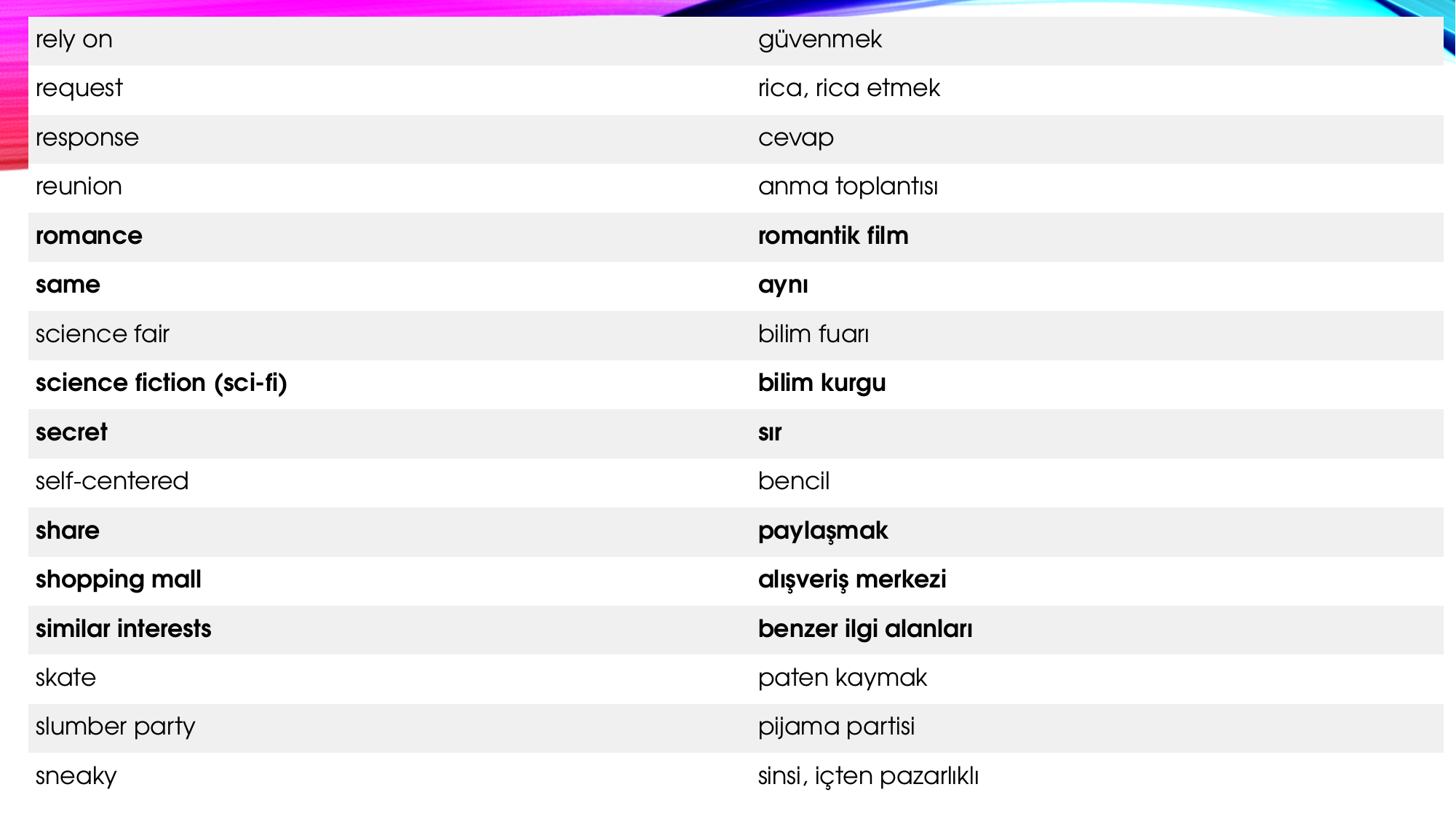

| rely on | güvenmek |
| --- | --- |
| request | rica, rica etmek |
| response | cevap |
| reunion | anma toplantısı |
| romance | romantik film |
| same | aynı |
| science fair | bilim fuarı |
| science fiction (sci-fi) | bilim kurgu |
| secret | sır |
| self-centered | bencil |
| share | paylaşmak |
| shopping mall | alışveriş merkezi |
| similar interests | benzer ilgi alanları |
| skate | paten kaymak |
| slumber party | pijama partisi |
| sneaky | sinsi, içten pazarlıklı |